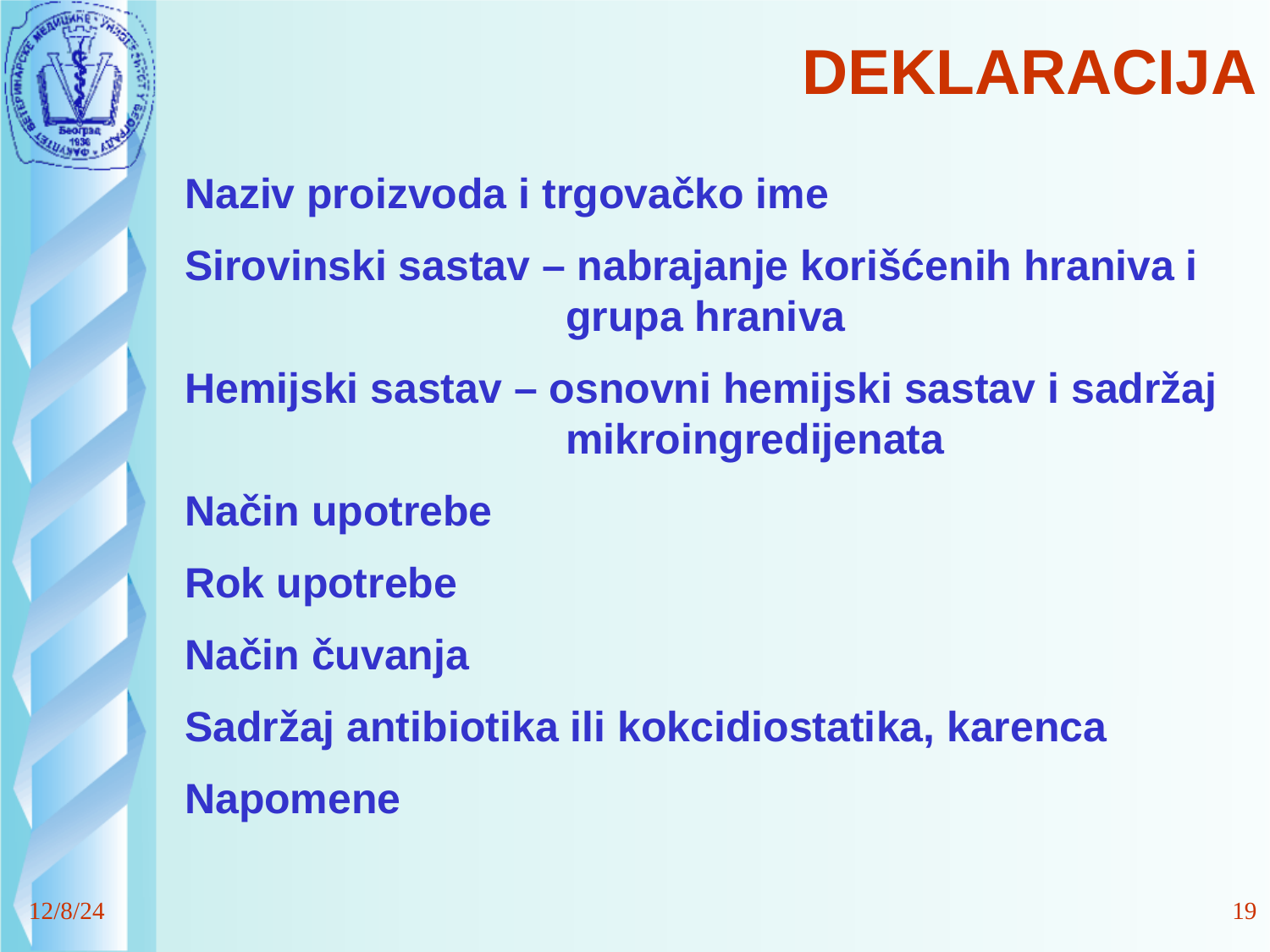

# DEKLARACIJA
Naziv proizvoda i trgovačko ime
Sirovinski sastav – nabrajanje korišćenih hraniva i 			grupa hraniva
Hemijski sastav – osnovni hemijski sastav i sadržaj 			mikroingredijenata
Način upotrebe
Rok upotrebe
Način čuvanja
Sadržaj antibiotika ili kokcidiostatika, karenca
Napomene
12/8/24
19